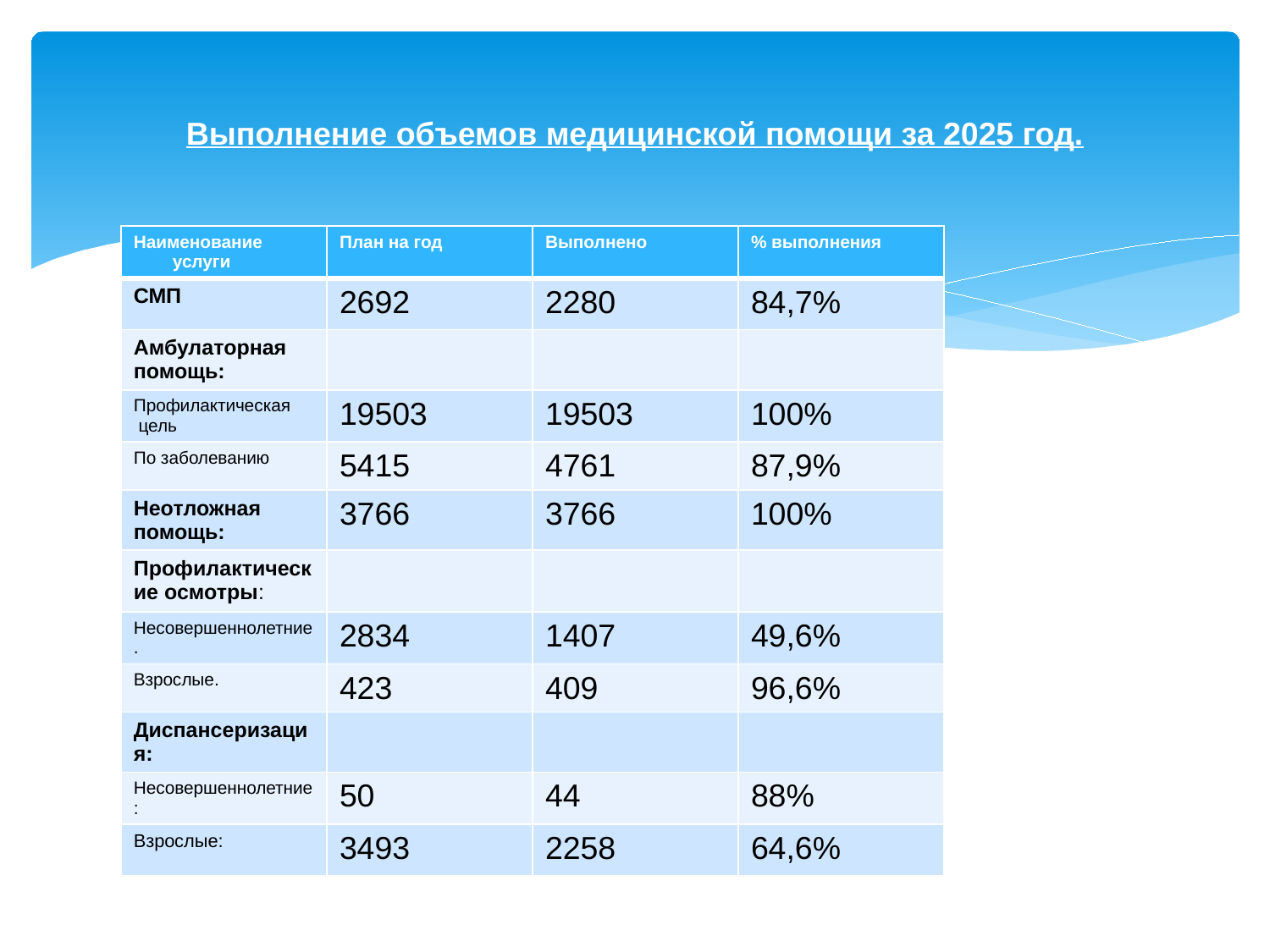

# Выполнение объемов медицинской помощи за 2025 год.
| Наименование услуги | План на год | Выполнено | % выполнения |
| --- | --- | --- | --- |
| СМП | 2692 | 2280 | 84,7% |
| Амбулаторная помощь: |  |  |  |
| Профилактическая цель | 19503 | 19503 | 100% |
| По заболеванию | 5415 | 4761 | 87,9% |
| Неотложная помощь: | 3766 | 3766 | 100% |
| Профилактические осмотры: |  |  |  |
| Несовершеннолетние. | 2834 | 1407 | 49,6% |
| Взрослые. | 423 | 409 | 96,6% |
| Диспансеризация: |  |  |  |
| Несовершеннолетние: | 50 | 44 | 88% |
| Взрослые: | 3493 | 2258 | 64,6% |